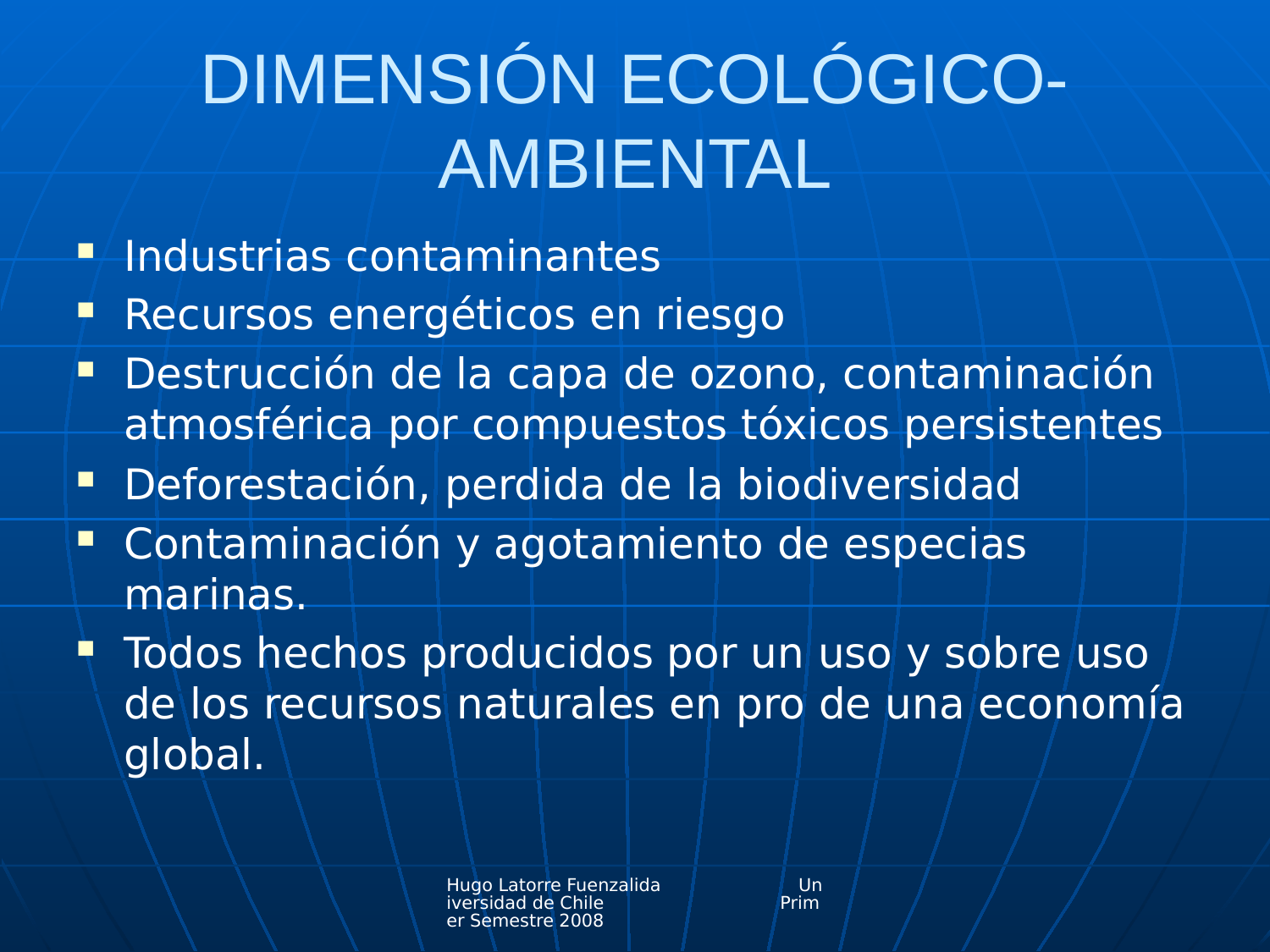

# DIMENSIÓN ECOLÓGICO- AMBIENTAL
Industrias contaminantes
Recursos energéticos en riesgo
Destrucción de la capa de ozono, contaminación atmosférica por compuestos tóxicos persistentes
Deforestación, perdida de la biodiversidad
Contaminación y agotamiento de especias marinas.
Todos hechos producidos por un uso y sobre uso de los recursos naturales en pro de una economía global.
Hugo Latorre Fuenzalida                         Universidad de Chile                                Primer Semestre 2008